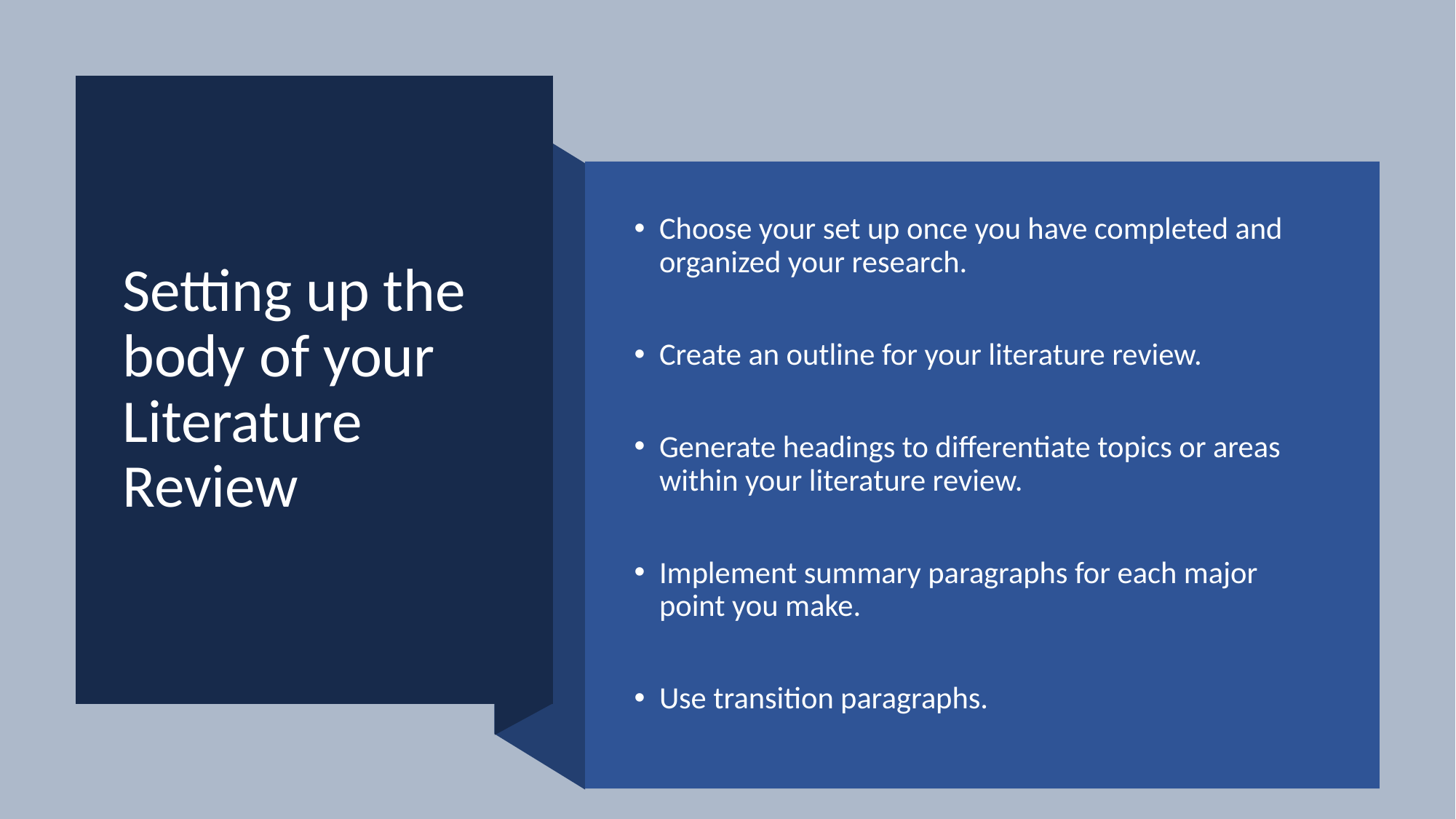

# Setting up the body of your Literature Review

Choose your set up once you have completed and organized your research.

Create an outline for your literature review.

Generate headings to differentiate topics or areas within your literature review.

Implement summary paragraphs for each major point you make.

Use transition paragraphs.